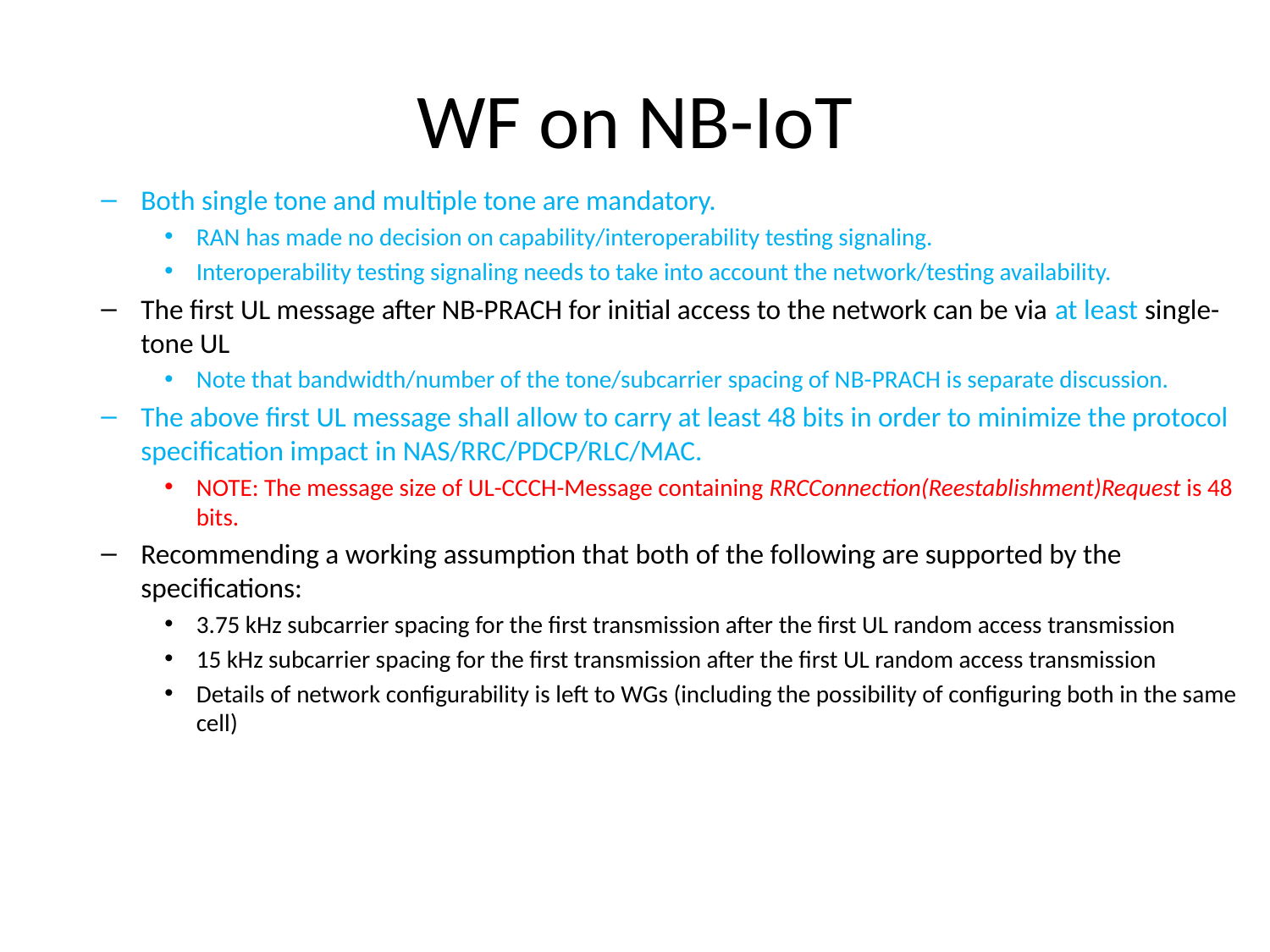

# WF on NB-IoT
Both single tone and multiple tone are mandatory.
RAN has made no decision on capability/interoperability testing signaling.
Interoperability testing signaling needs to take into account the network/testing availability.
The first UL message after NB-PRACH for initial access to the network can be via at least single-tone UL
Note that bandwidth/number of the tone/subcarrier spacing of NB-PRACH is separate discussion.
The above first UL message shall allow to carry at least 48 bits in order to minimize the protocol specification impact in NAS/RRC/PDCP/RLC/MAC.
NOTE: The message size of UL-CCCH-Message containing RRCConnection(Reestablishment)Request is 48 bits.
Recommending a working assumption that both of the following are supported by the specifications:
3.75 kHz subcarrier spacing for the first transmission after the first UL random access transmission
15 kHz subcarrier spacing for the first transmission after the first UL random access transmission
Details of network configurability is left to WGs (including the possibility of configuring both in the same cell)